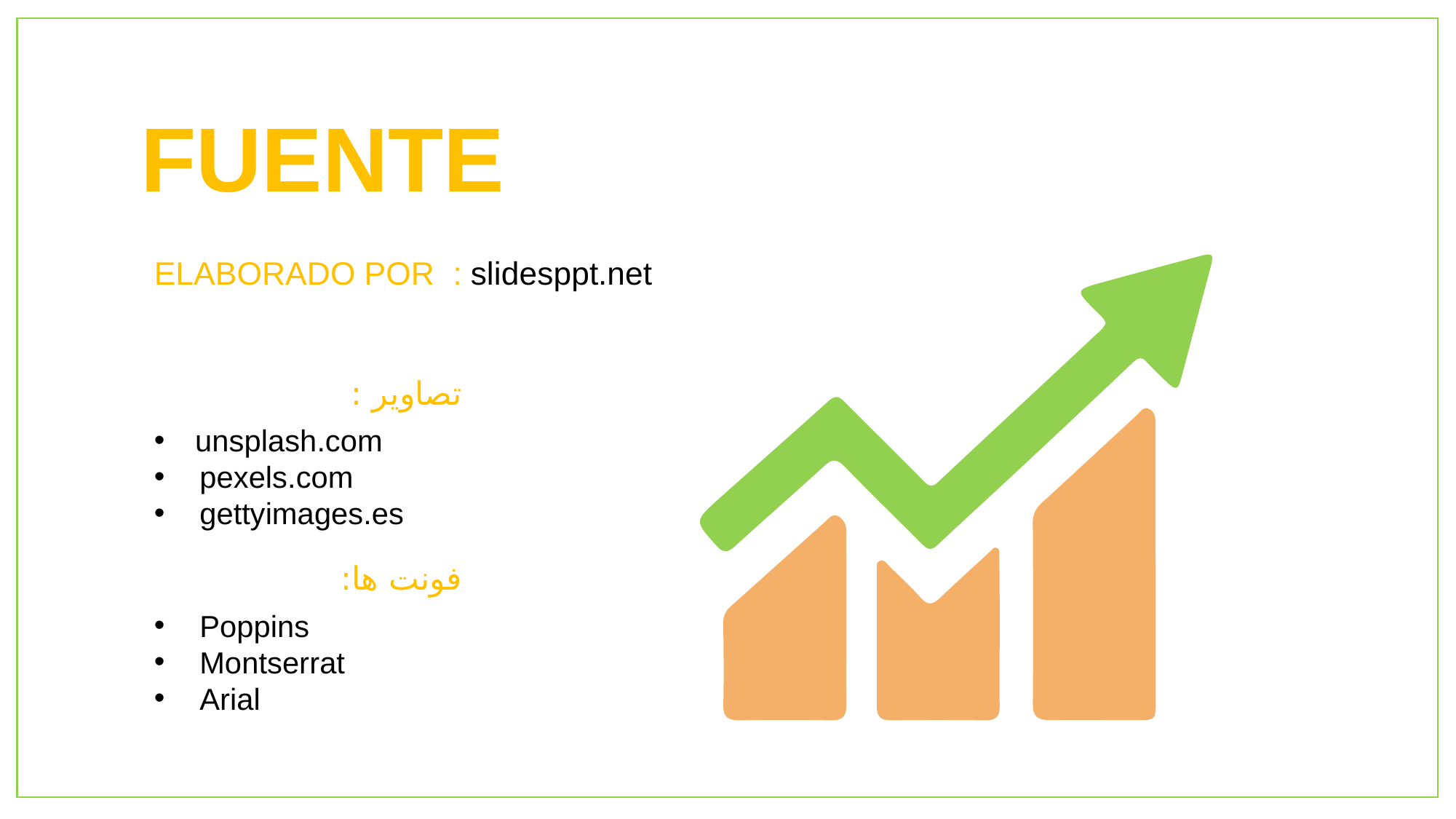

FUENTE
ELABORADO POR  : slidesppt.net

تصاویر :
unsplash.com
pexels.com
gettyimages.es

فونت ها:

Poppins
Montserrat
Arial